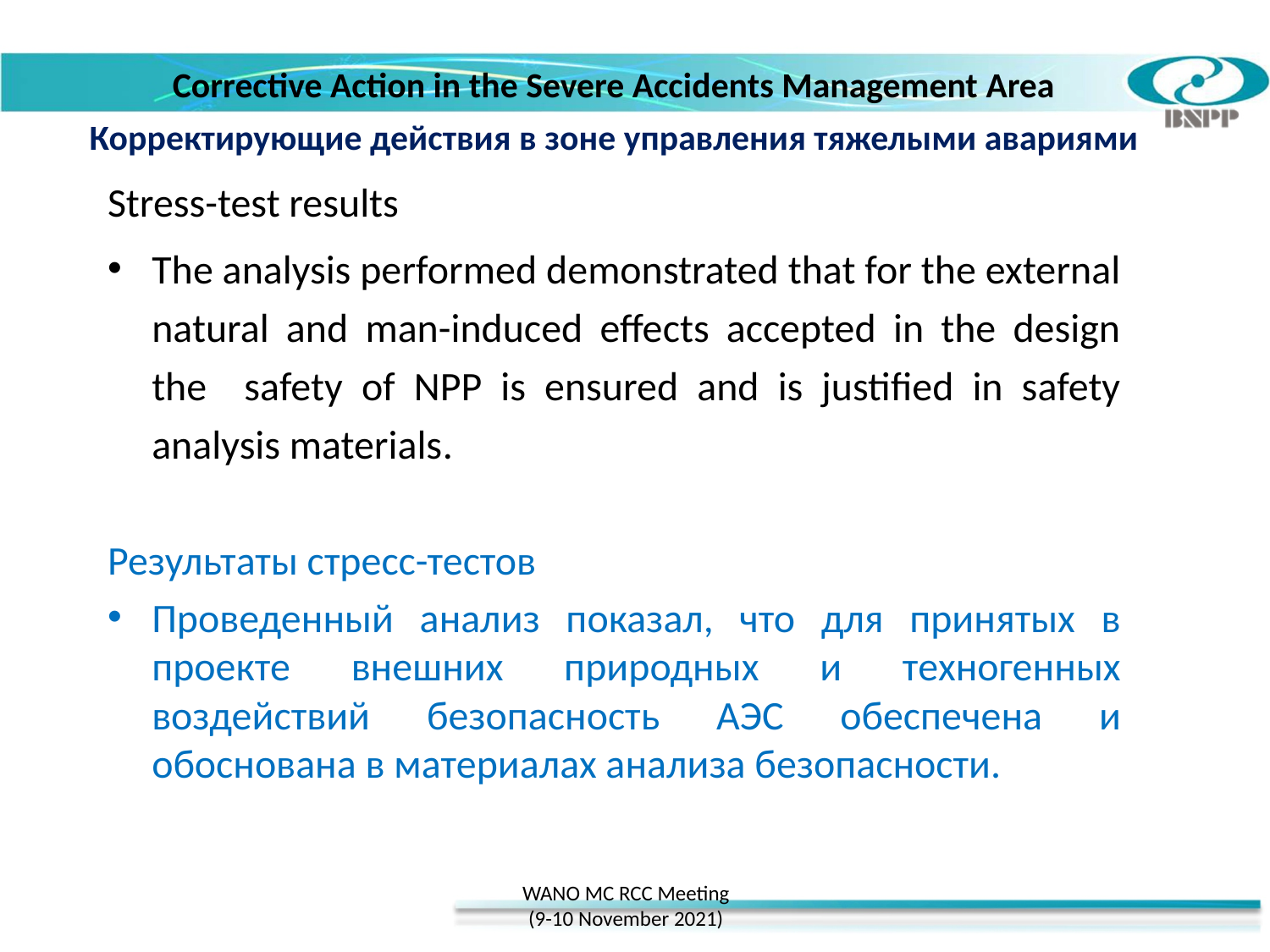

Corrective Action in the Severe Accidents Management Area
Корректирующие действия в зоне управления тяжелыми авариями
Stress-test results
The analysis performed demonstrated that for the external natural and man-induced effects accepted in the design the  safety of NPP is ensured and is justified in safety analysis materials.

Результаты стресс-тестов
Проведенный анализ показал, что для принятых в проекте внешних природных и техногенных воздействий безопасность АЭС обеспечена и обоснована в материалах анализа безопасности.
WANO MC RCC Meeting
(9-10 November 2021)